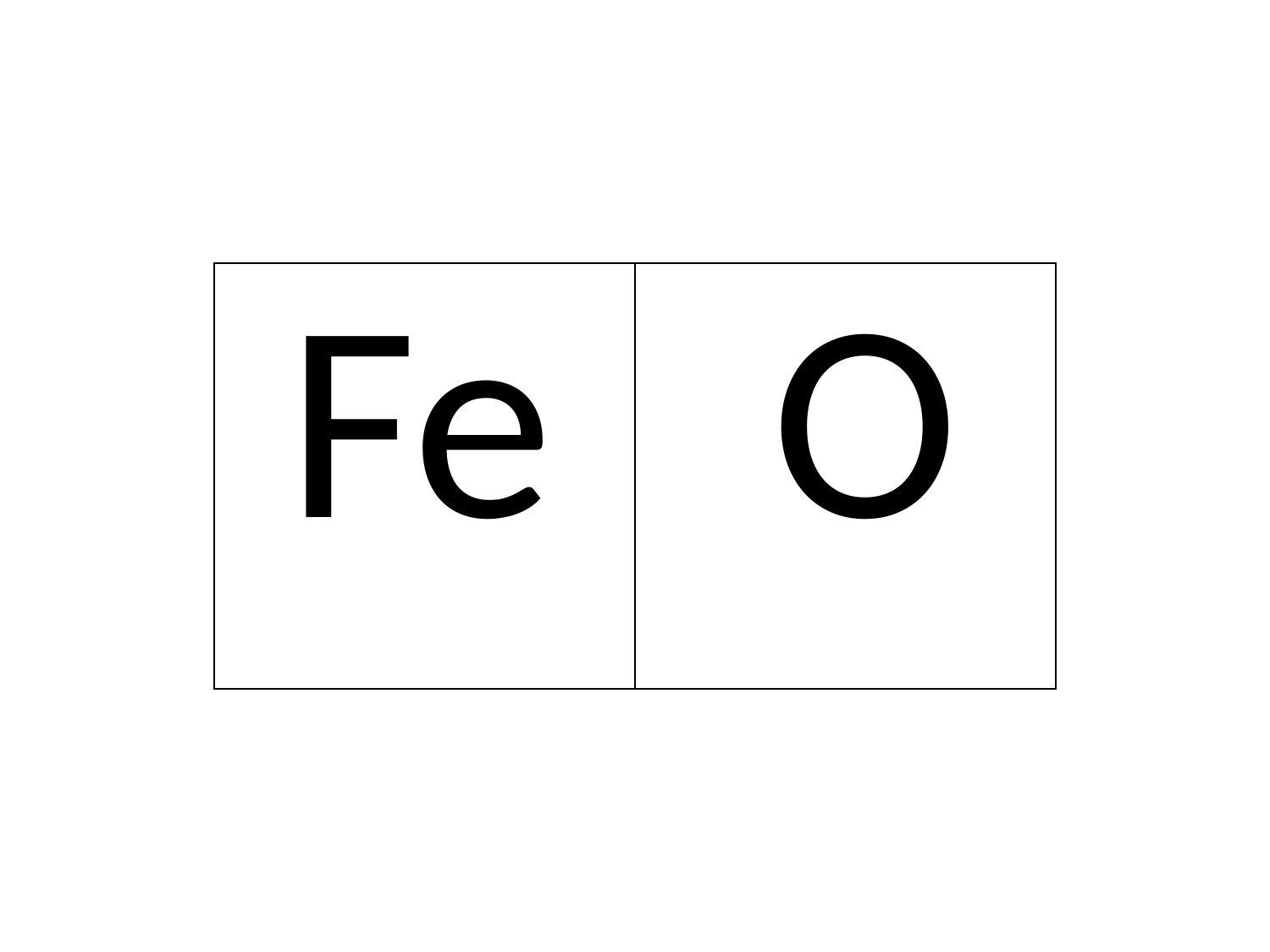

| Fe | O |
| --- | --- |